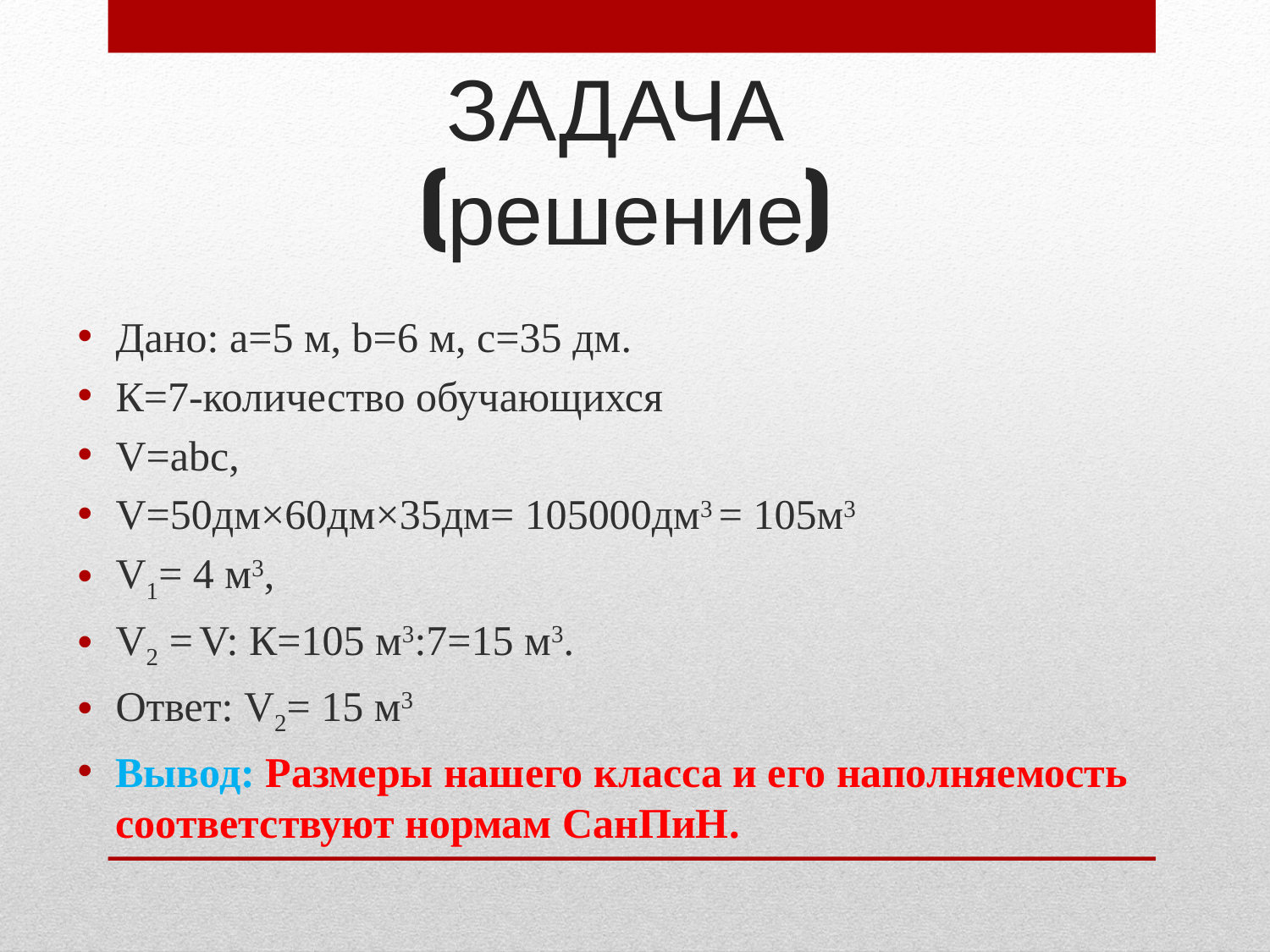

# ЗАДАЧА (решение)
Дано: а=5 м, b=6 м, с=35 дм.
К=7-количество обучающихся
V=аbс,
V=50дм×60дм×35дм= 105000дм3 = 105м3
V1= 4 м3,
V2 = V: К=105 м3:7=15 м3.
Ответ: V2= 15 м3
Вывод: Размеры нашего класса и его наполняемость соответствуют нормам СанПиН.